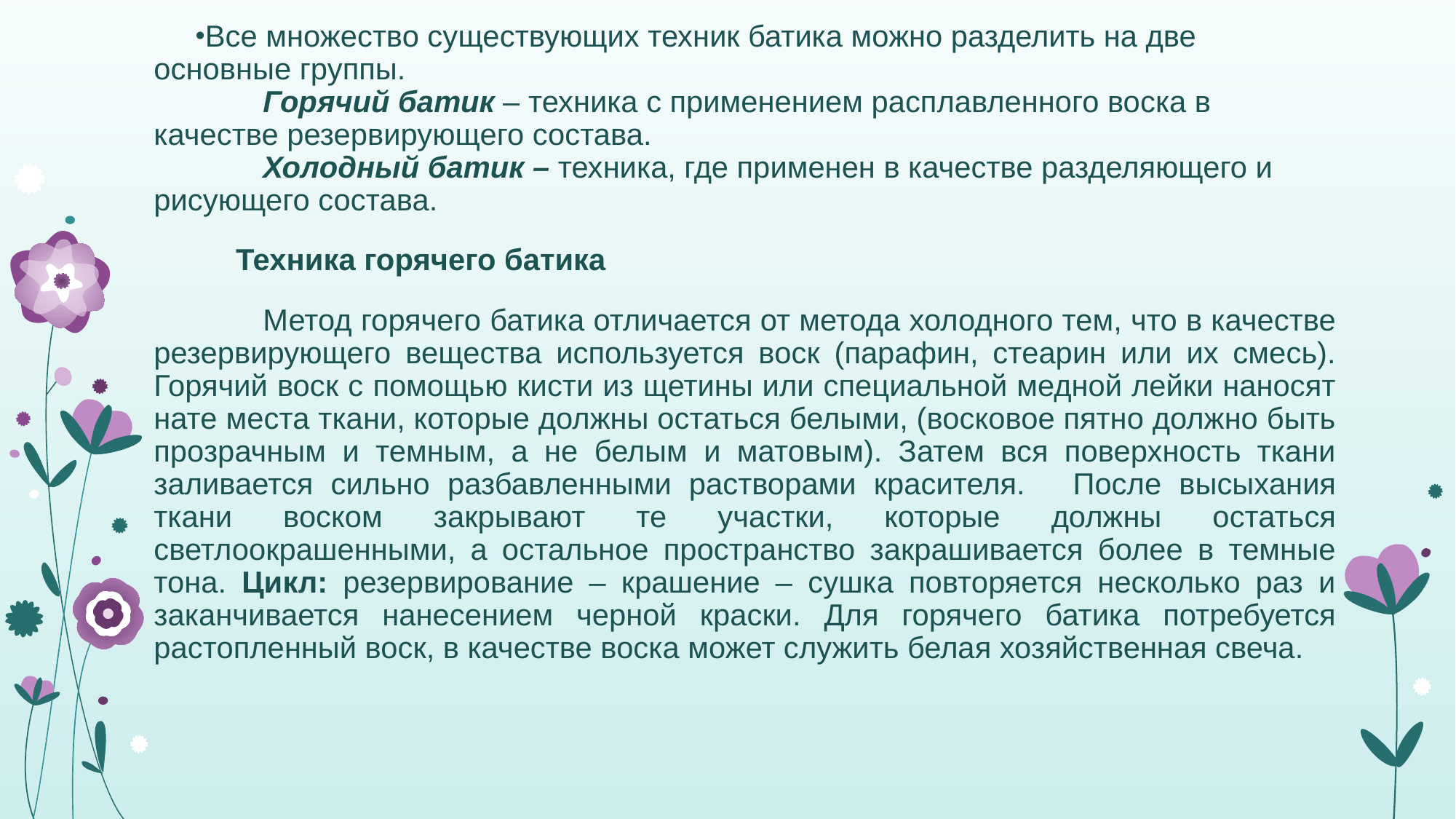

Все множество существующих техник батика можно разделить на две основные группы. 
	Горячий батик – техника с применением расплавленного воска в качестве резервирующего состава.
	Холодный батик – техника, где применен в качестве разделяющего и рисующего состава.
	Техника горячего батика
	Метод горячего батика отличается от метода холодного тем, что в качестве резервирующего вещества используется воск (парафин, стеарин или их смесь). Горячий воск с помощью кисти из щетины или специальной медной лейки наносят нате места ткани, которые должны остаться белыми, (восковое пятно должно быть прозрачным и темным, а не белым и матовым). Затем вся поверхность ткани заливается сильно разбавленными растворами красителя. 	После высыхания ткани воском закрывают те участки, которые должны остаться светлоокрашенными, а остальное пространство закрашивается более в темные тона. Цикл: резервирование – крашение – сушка повторяется несколько раз и заканчивается нанесением черной краски. Для горячего батика потребуется растопленный воск, в качестве воска может служить белая хозяйственная свеча.